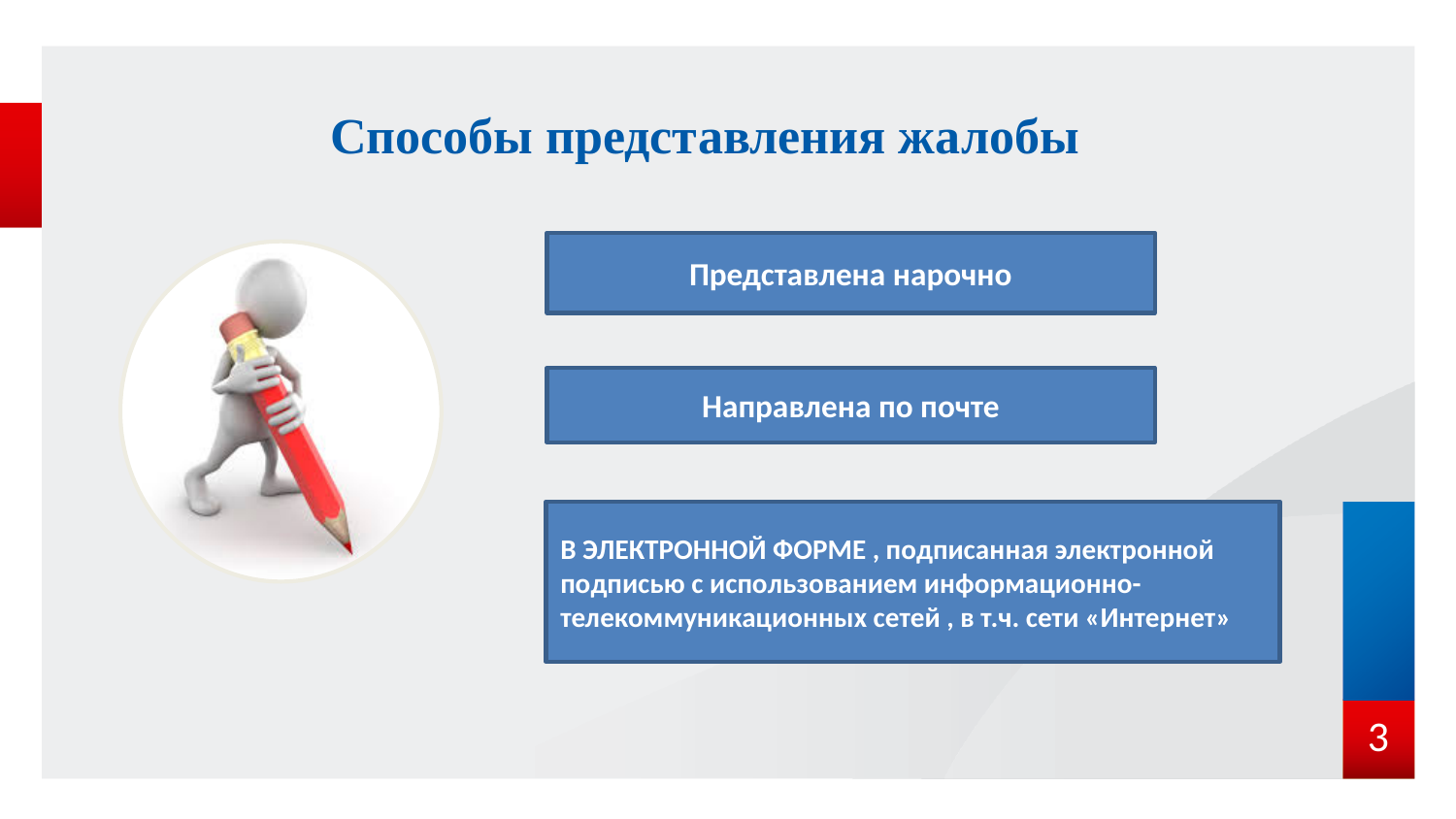

# Способы представления жалобы
Представлена нарочно

Направлена по почте
В ЭЛЕКТРОННОЙ ФОРМЕ , подписанная электронной подписью с использованием информационно-телекоммуникационных сетей , в т.ч. сети «Интернет»
3